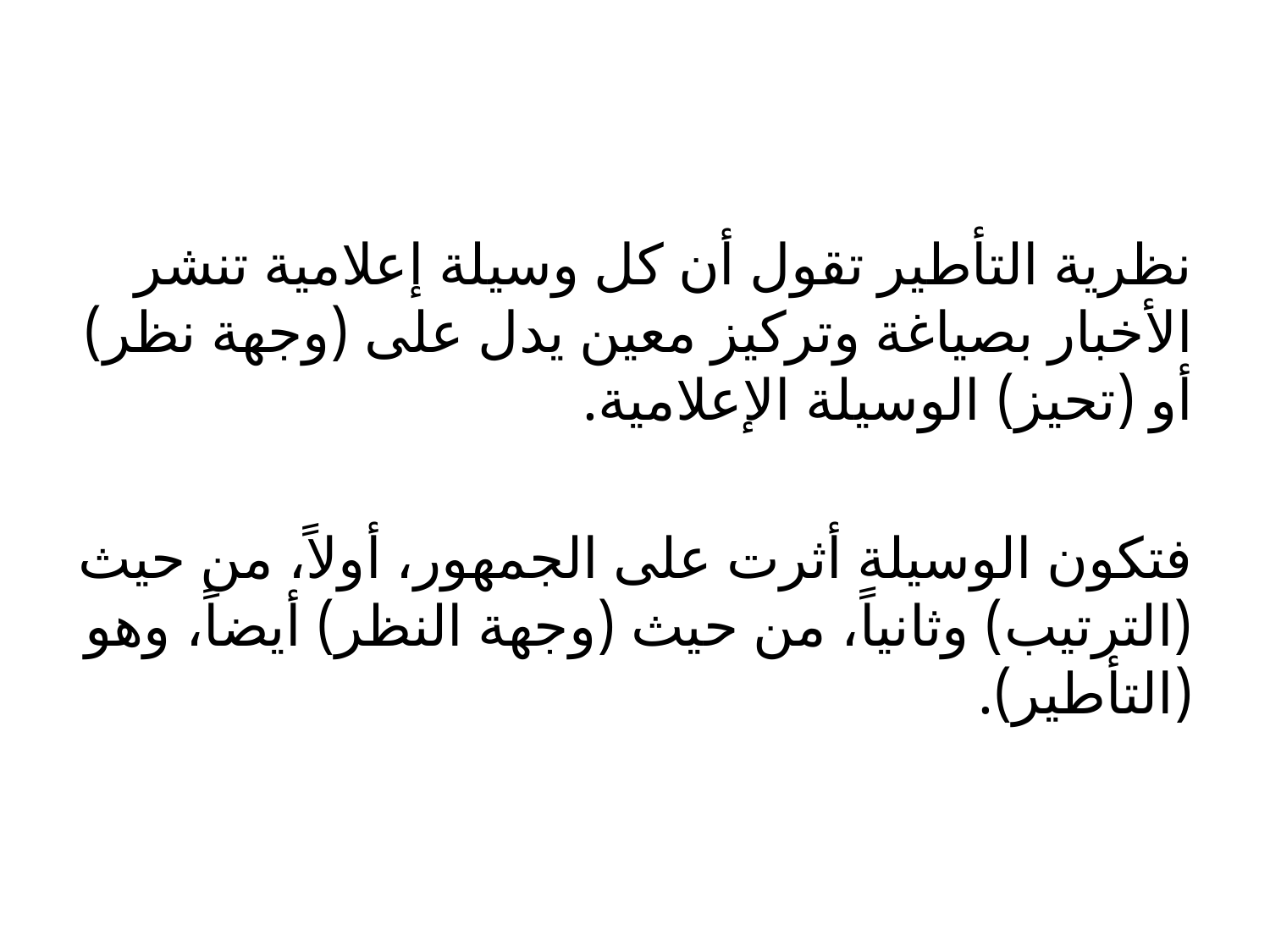

#
نظرية التأطير تقول أن كل وسيلة إعلامية تنشر الأخبار بصياغة وتركيز معين يدل على (وجهة نظر) أو (تحيز) الوسيلة الإعلامية.

فتكون الوسيلة أثرت على الجمهور، أولاً، من حيث (الترتيب) وثانياً، من حيث (وجهة النظر) أيضاً، وهو (التأطير).